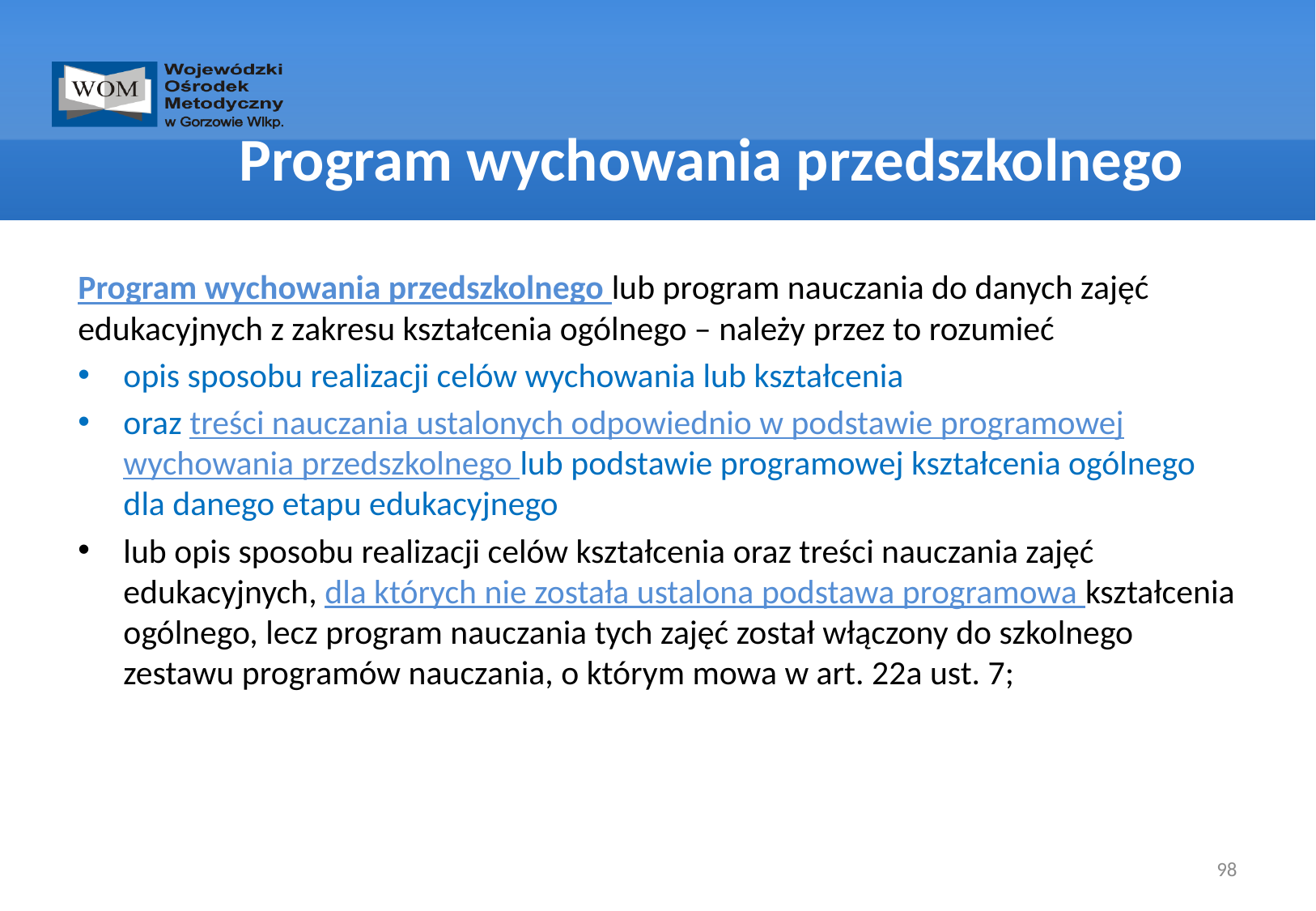

# Program wychowania przedszkolnego

Program wychowania przedszkolnego lub program nauczania do danych zajęć edukacyjnych z zakresu kształcenia ogólnego – należy przez to rozumieć
opis sposobu realizacji celów wychowania lub kształcenia
oraz treści nauczania ustalonych odpowiednio w podstawie programowej wychowania przedszkolnego lub podstawie programowej kształcenia ogólnego dla danego etapu edukacyjnego
lub opis sposobu realizacji celów kształcenia oraz treści nauczania zajęć edukacyjnych, dla których nie została ustalona podstawa programowa kształcenia ogólnego, lecz program nauczania tych zajęć został włączony do szkolnego zestawu programów nauczania, o którym mowa w art. 22a ust. 7;

98